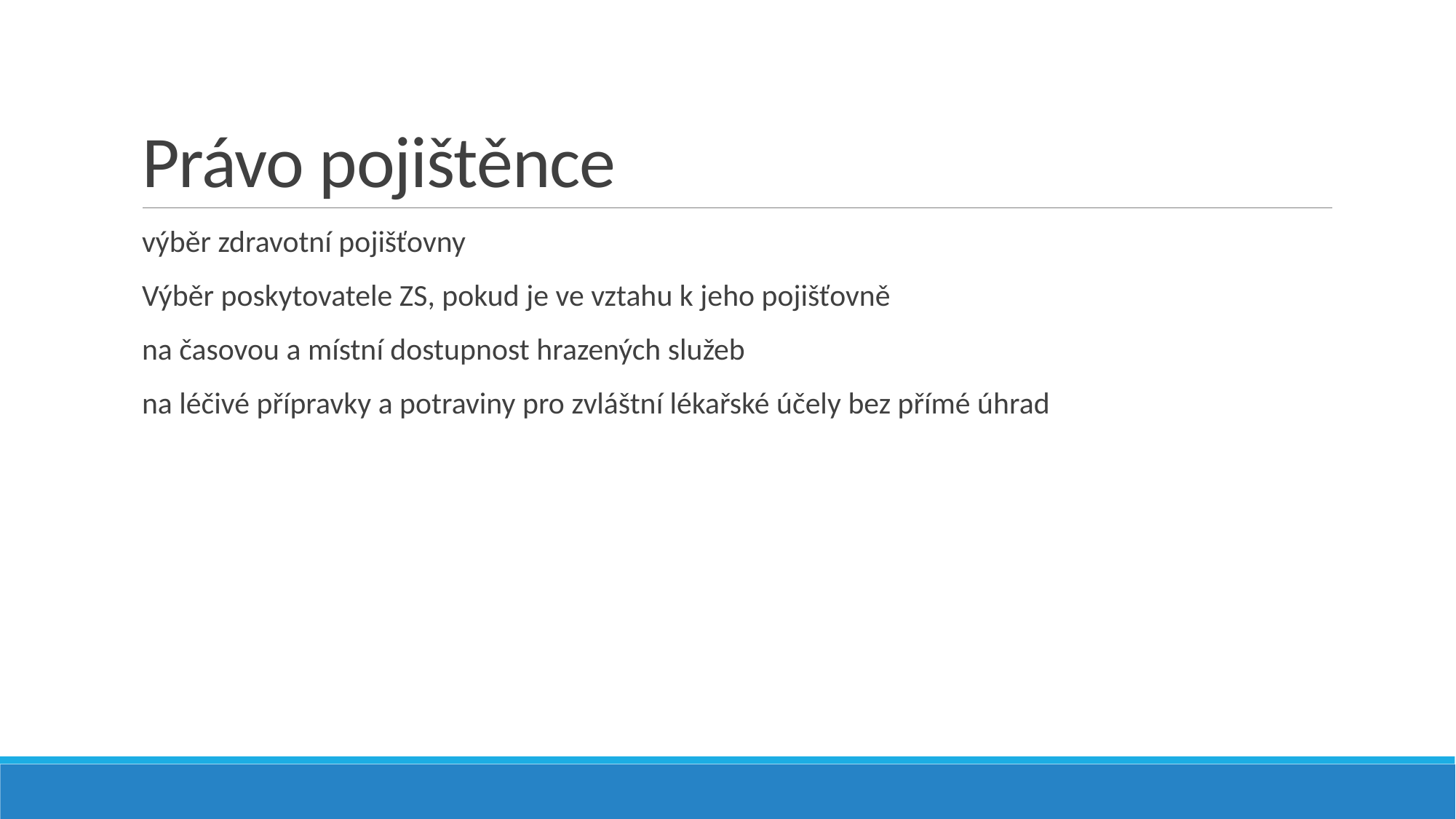

# Právo pojištěnce
výběr zdravotní pojišťovny
Výběr poskytovatele ZS, pokud je ve vztahu k jeho pojišťovně
na časovou a místní dostupnost hrazených služeb
na léčivé přípravky a potraviny pro zvláštní lékařské účely bez přímé úhrad